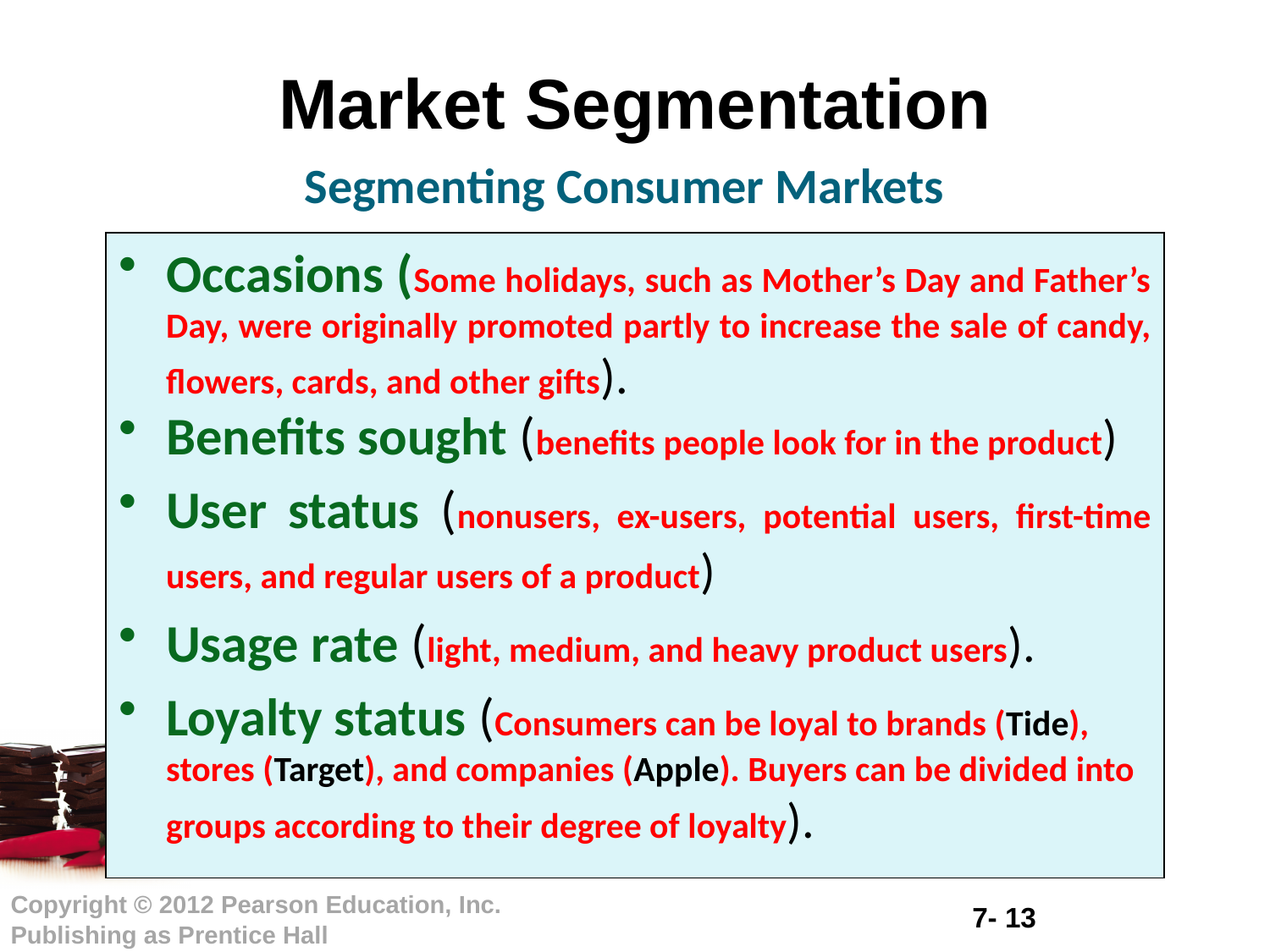

# Market Segmentation
Segmenting Consumer Markets
Occasions (Some holidays, such as Mother’s Day and Father’s Day, were originally promoted partly to increase the sale of candy, flowers, cards, and other gifts).
Benefits sought (benefits people look for in the product)
User status (nonusers, ex-users, potential users, first-time users, and regular users of a product)
Usage rate (light, medium, and heavy product users).
Loyalty status (Consumers can be loyal to brands (Tide), stores (Target), and companies (Apple). Buyers can be divided into groups according to their degree of loyalty).